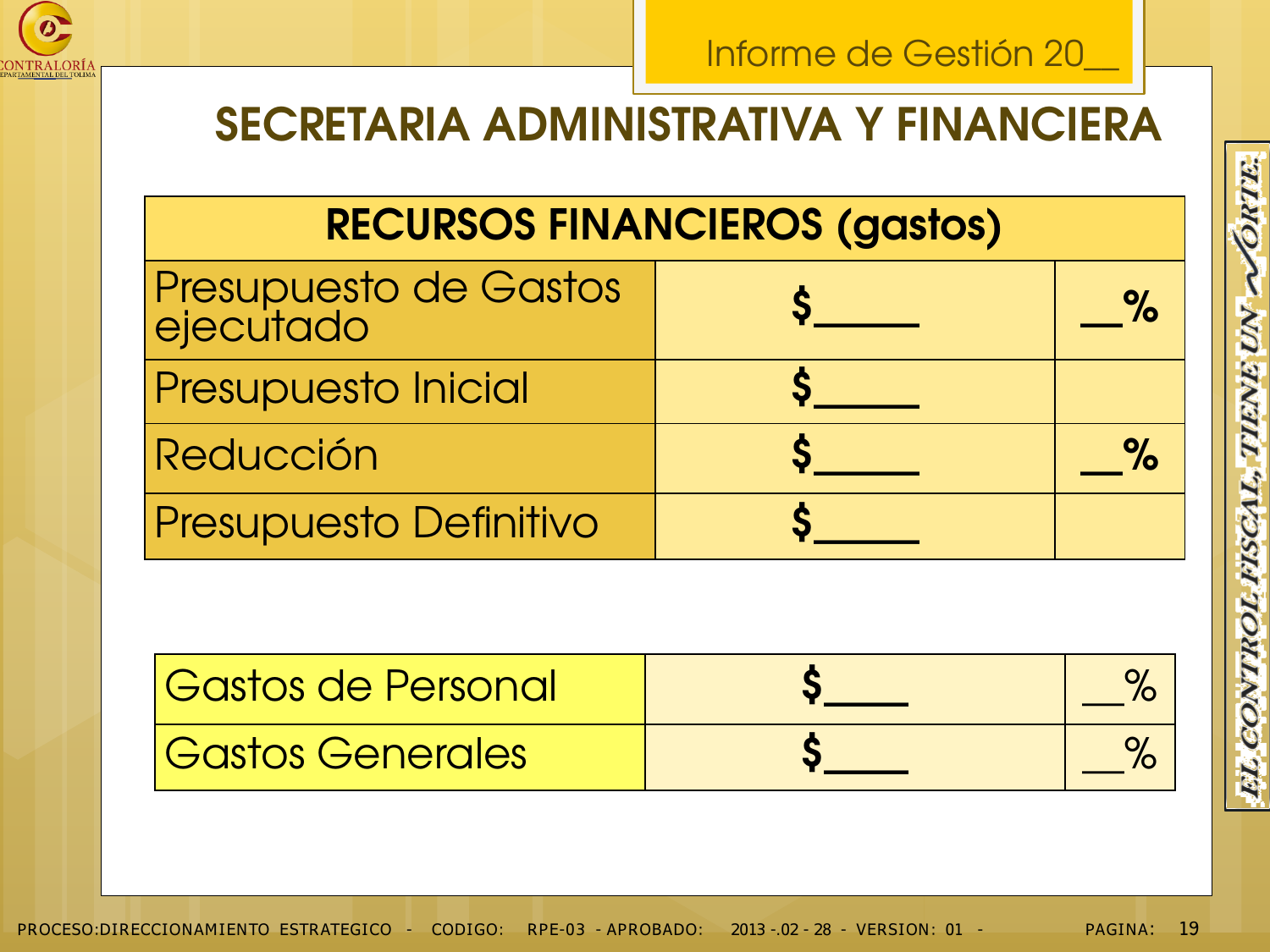

# SECRETARIA ADMINISTRATIVA Y FINANCIERA
| RECURSOS FINANCIEROS (gastos) |  |  |
| --- | --- | --- |
| Presupuesto de Gastos ejecutado | $\_\_\_\_\_ | \_\_% |
| Presupuesto Inicial | $\_\_\_\_\_ |  |
| Reducción | $\_\_\_\_\_ | \_\_% |
| Presupuesto Definitivo | $\_\_\_\_\_ |  |
| Gastos de Personal | $\_\_\_\_ | \_\_% |
| --- | --- | --- |
| Gastos Generales | $\_\_\_\_ | \_\_% |